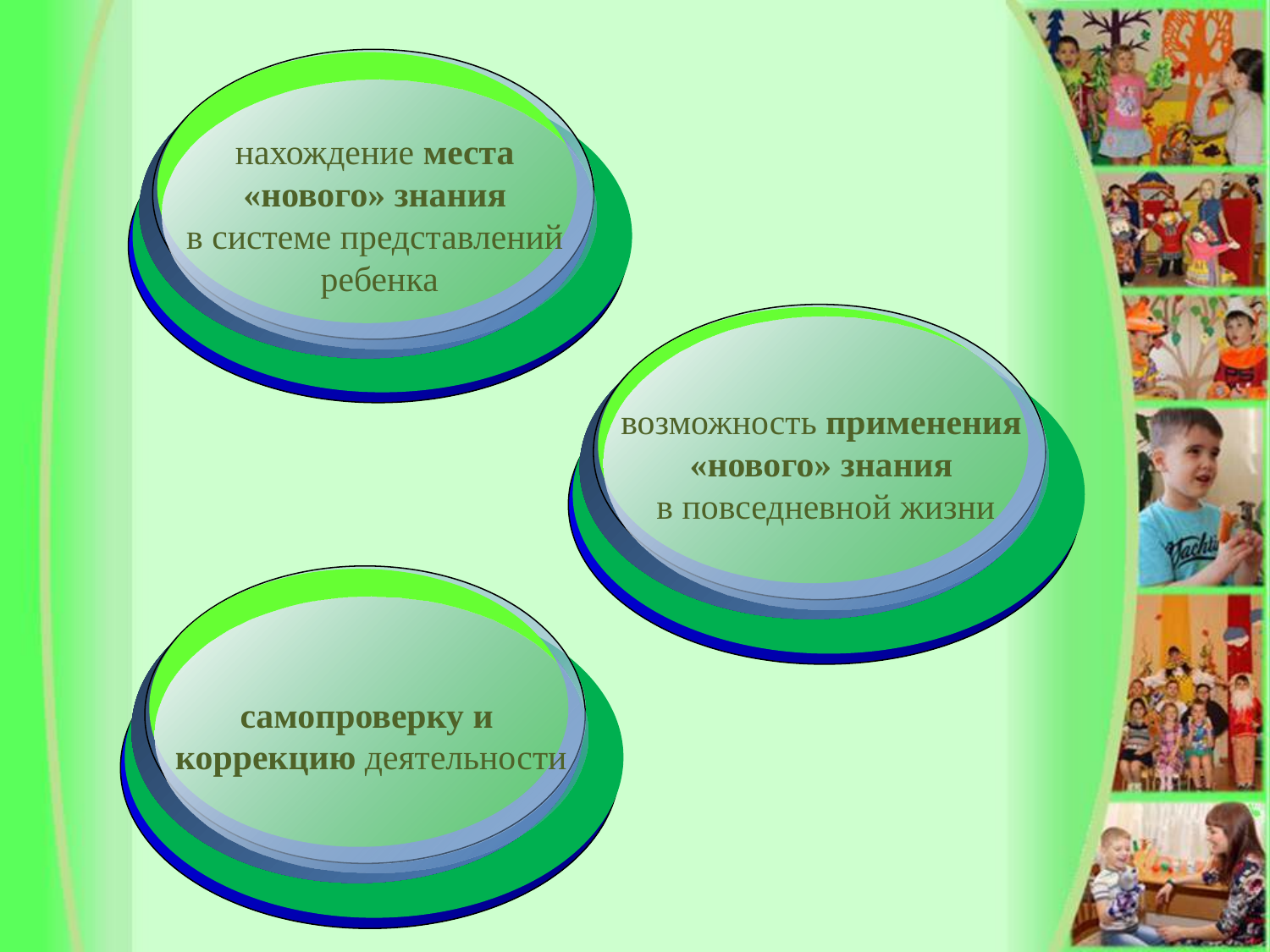

нахождение места
«нового» знания
в системе представлений
ребенка

возможность применения
«нового» знания
в повседневной жизни

самопроверку и
коррекцию деятельности